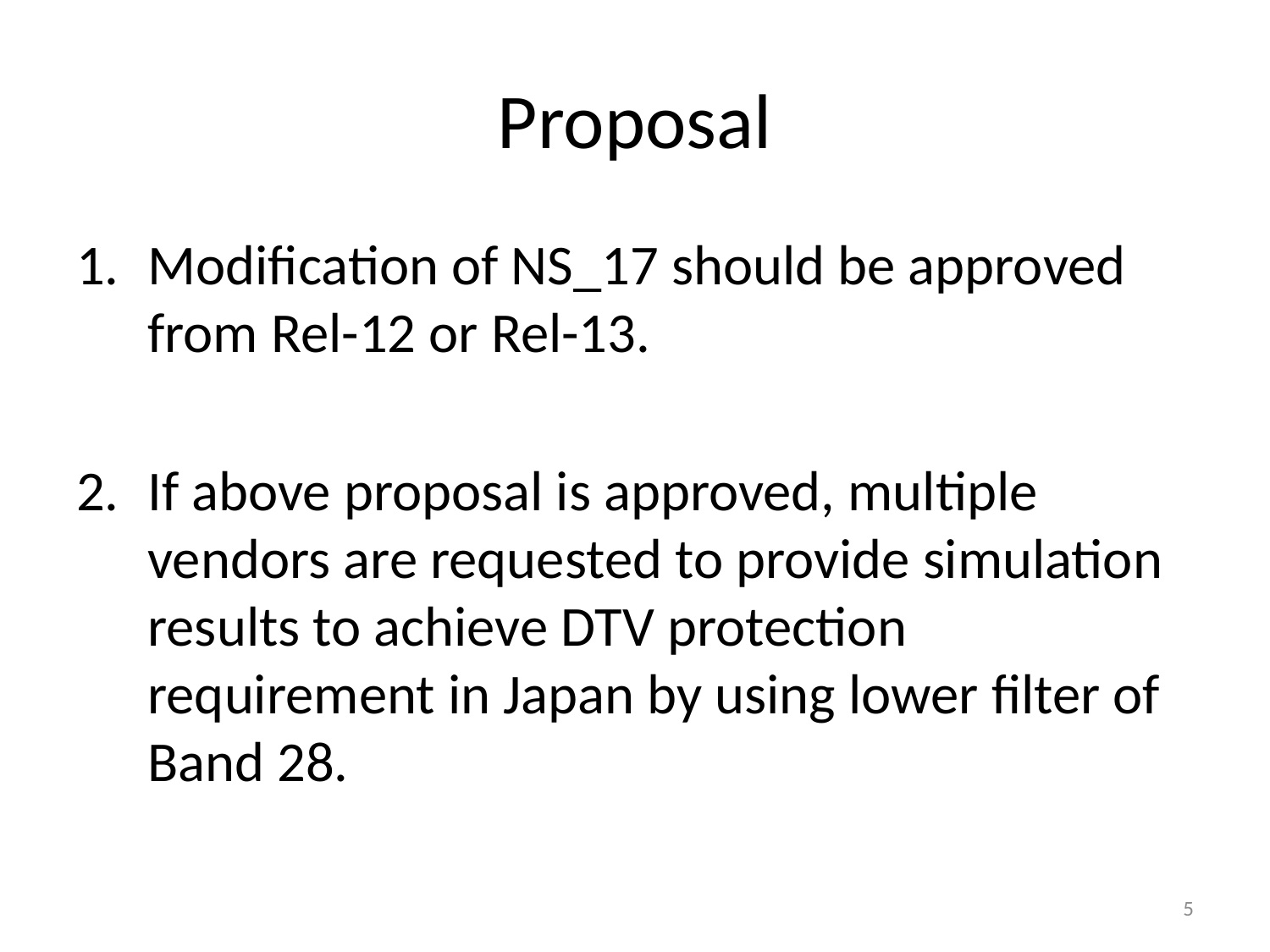

# Proposal
Modification of NS_17 should be approved from Rel-12 or Rel-13.

If above proposal is approved, multiple vendors are requested to provide simulation results to achieve DTV protection requirement in Japan by using lower filter of Band 28.
5